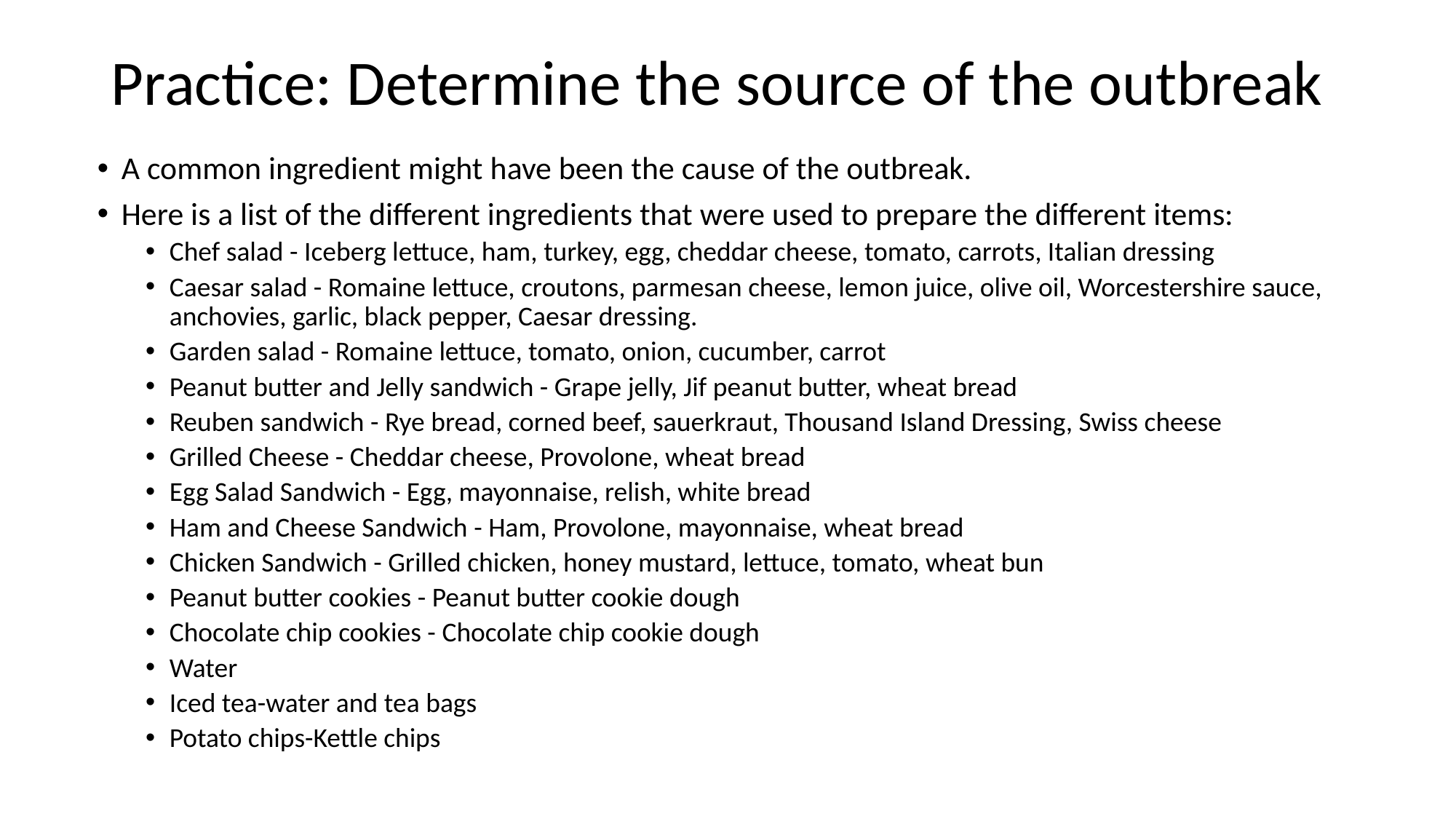

# Practice: Determine the source of the outbreak
A common ingredient might have been the cause of the outbreak.
Here is a list of the different ingredients that were used to prepare the different items:
Chef salad - Iceberg lettuce, ham, turkey, egg, cheddar cheese, tomato, carrots, Italian dressing
Caesar salad - Romaine lettuce, croutons, parmesan cheese, lemon juice, olive oil, Worcestershire sauce, anchovies, garlic, black pepper, Caesar dressing.
Garden salad - Romaine lettuce, tomato, onion, cucumber, carrot
Peanut butter and Jelly sandwich - Grape jelly, Jif peanut butter, wheat bread
Reuben sandwich - Rye bread, corned beef, sauerkraut, Thousand Island Dressing, Swiss cheese
Grilled Cheese - Cheddar cheese, Provolone, wheat bread
Egg Salad Sandwich - Egg, mayonnaise, relish, white bread
Ham and Cheese Sandwich - Ham, Provolone, mayonnaise, wheat bread
Chicken Sandwich - Grilled chicken, honey mustard, lettuce, tomato, wheat bun
Peanut butter cookies - Peanut butter cookie dough
Chocolate chip cookies - Chocolate chip cookie dough
Water
Iced tea-water and tea bags
Potato chips-Kettle chips